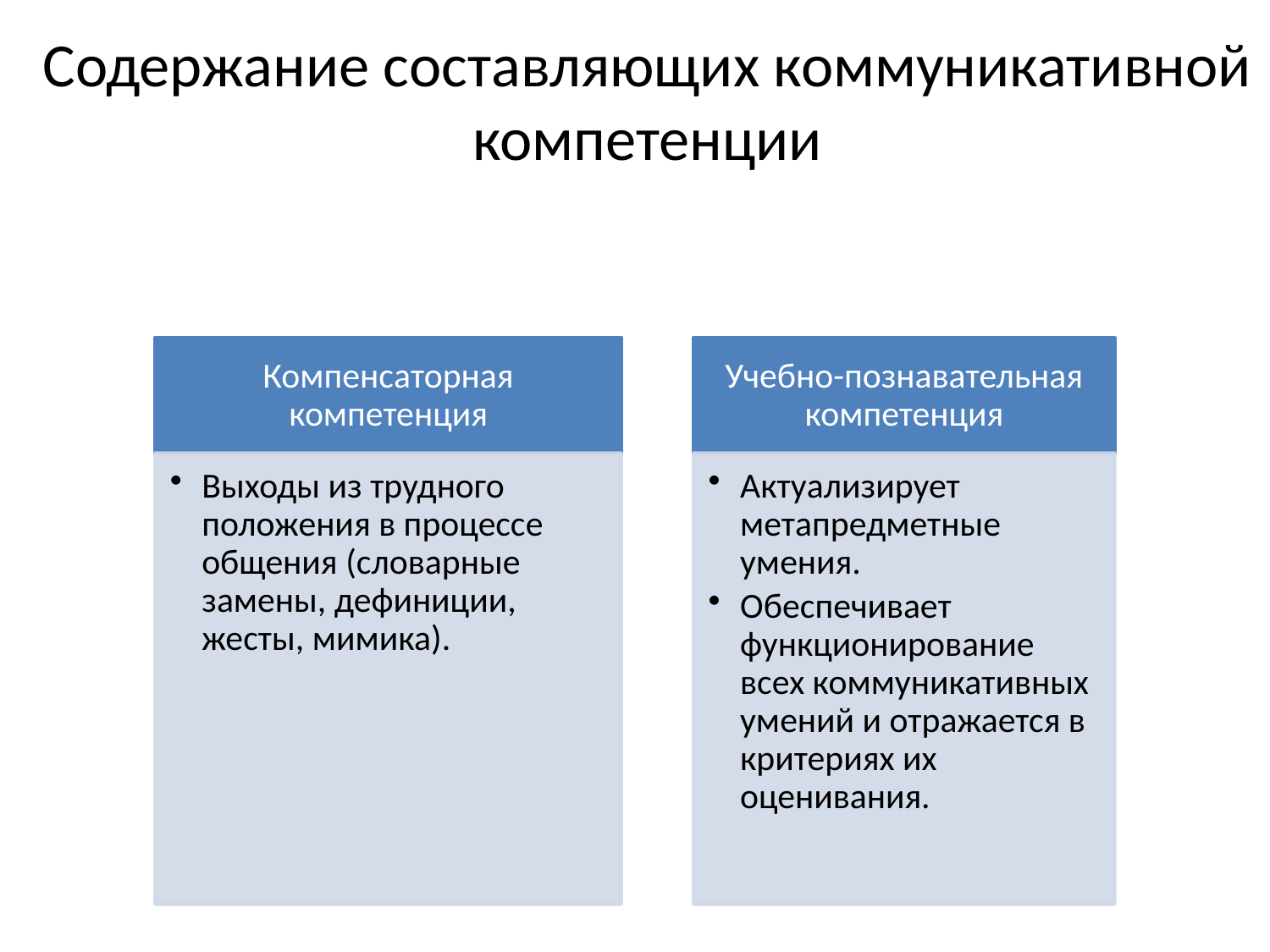

Содержание составляющих коммуникативной компетенции
Компенсаторная компетенция
Выходы из трудного положения в процессе общения (словарные замены, дефиниции, жесты, мимика).
Учебно-познавательная компетенция
Актуализирует метапредметные умения.
Обеспечивает функционирование всех коммуникативных умений и отражается в критериях их оценивания.